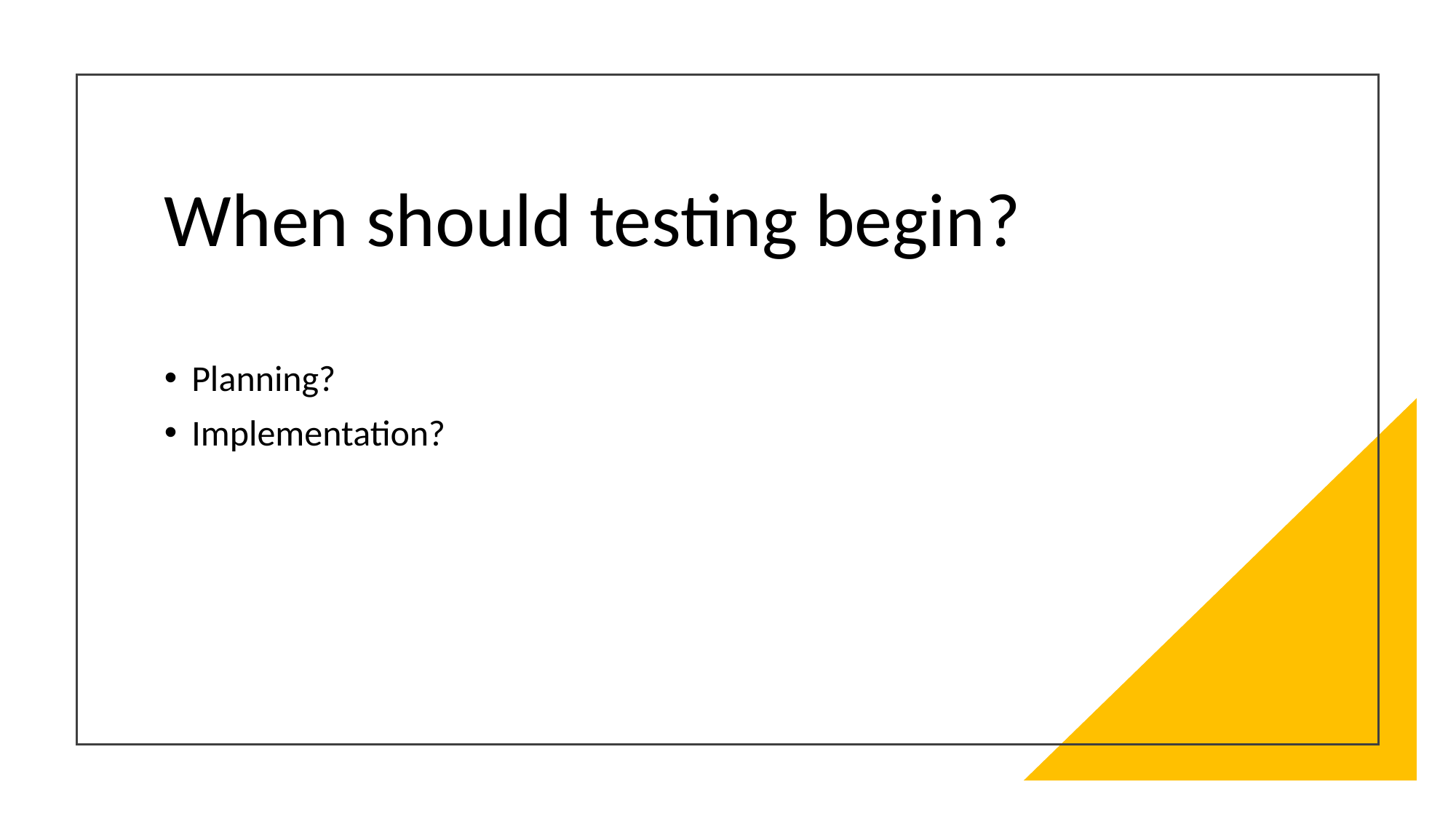

# When should testing begin?
Planning?
Implementation?